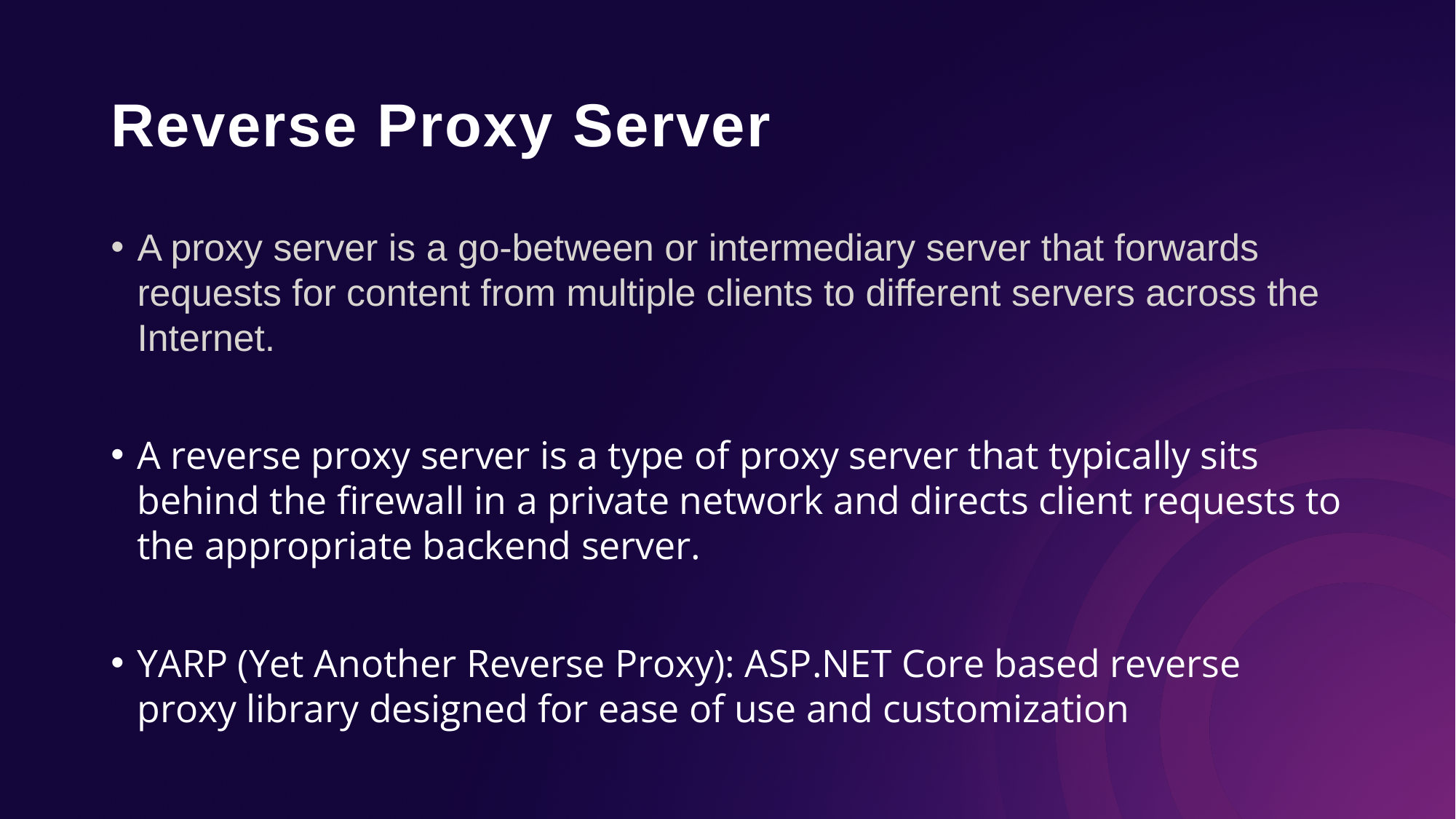

# Reverse Proxy Server
A proxy server is a go‑between or intermediary server that forwards requests for content from multiple clients to different servers across the Internet.

A reverse proxy server is a type of proxy server that typically sits behind the firewall in a private network and directs client requests to the appropriate backend server.

YARP (Yet Another Reverse Proxy): ASP.NET Core based reverse proxy library designed for ease of use and customization